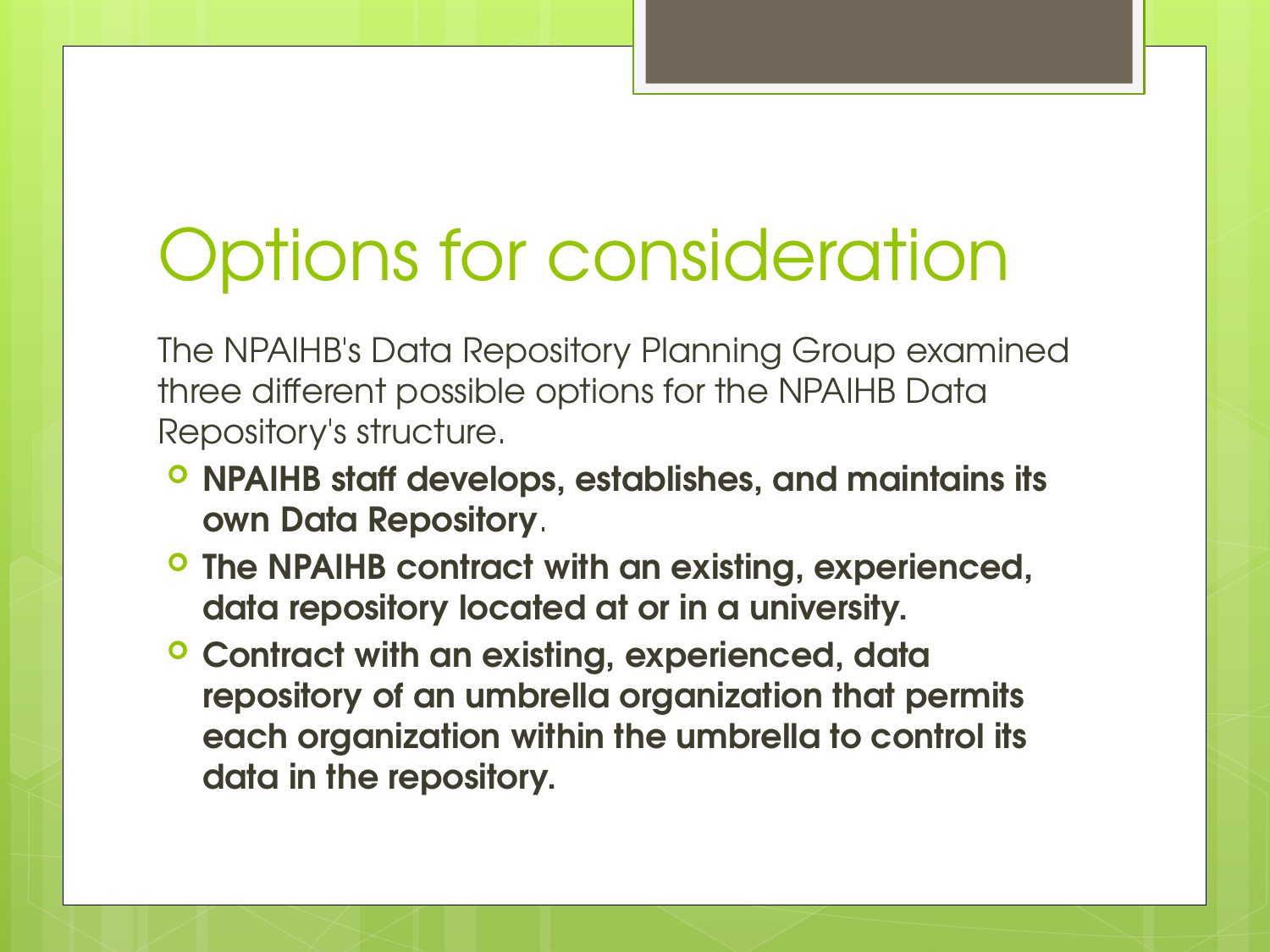

# Options for consideration
The NPAIHB's Data Repository Planning Group examined three different possible options for the NPAIHB Data Repository's structure.
NPAIHB staff develops, establishes, and maintains its own Data Repository.
The NPAIHB contract with an existing, experienced, data repository located at or in a university.
Contract with an existing, experienced, data repository of an umbrella organization that permits each organization within the umbrella to control its data in the repository.